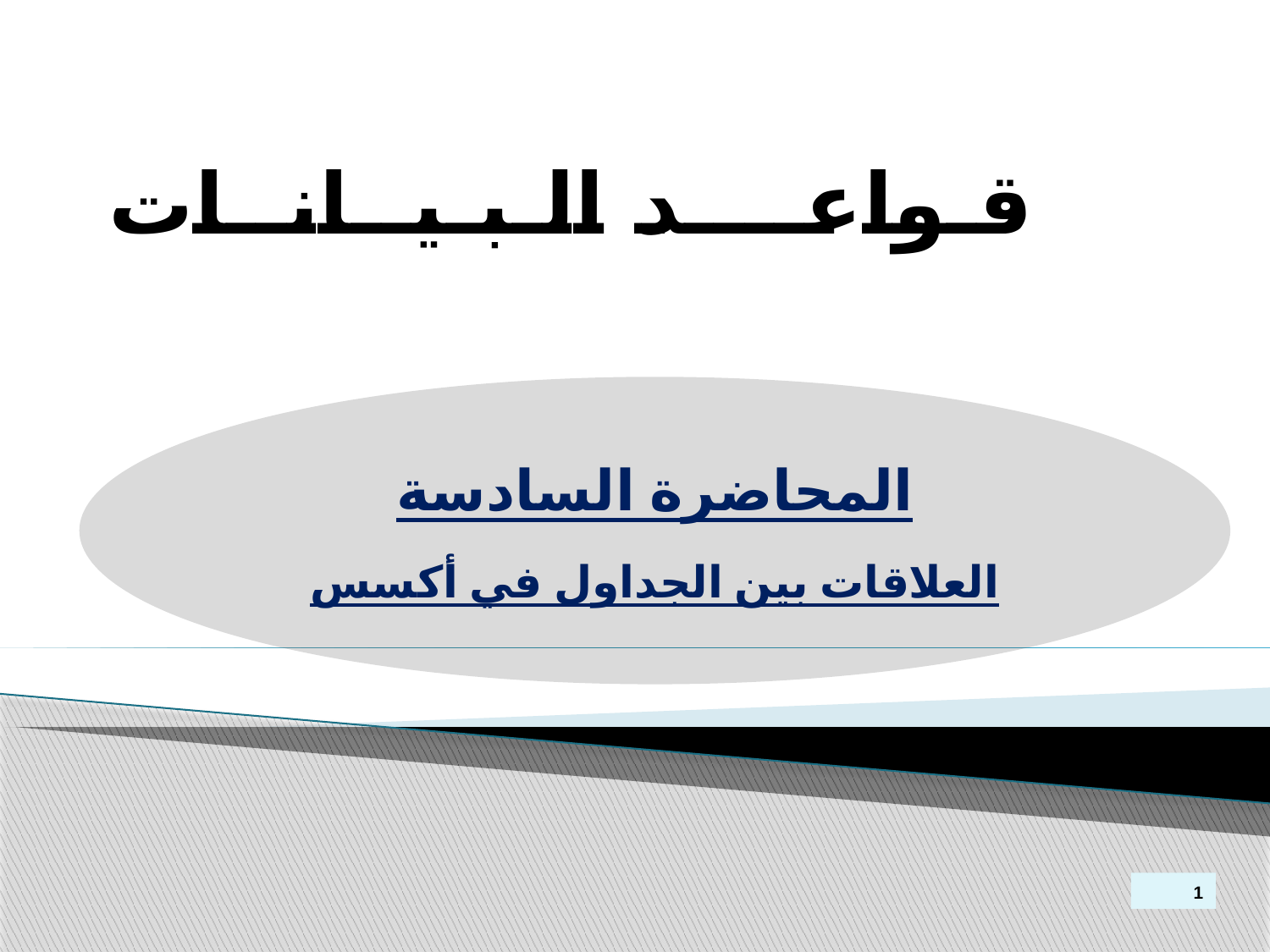

قـواعــــد الـبـيــانــات
المحاضرة السادسة
العلاقات بين الجداول في أكسس
1